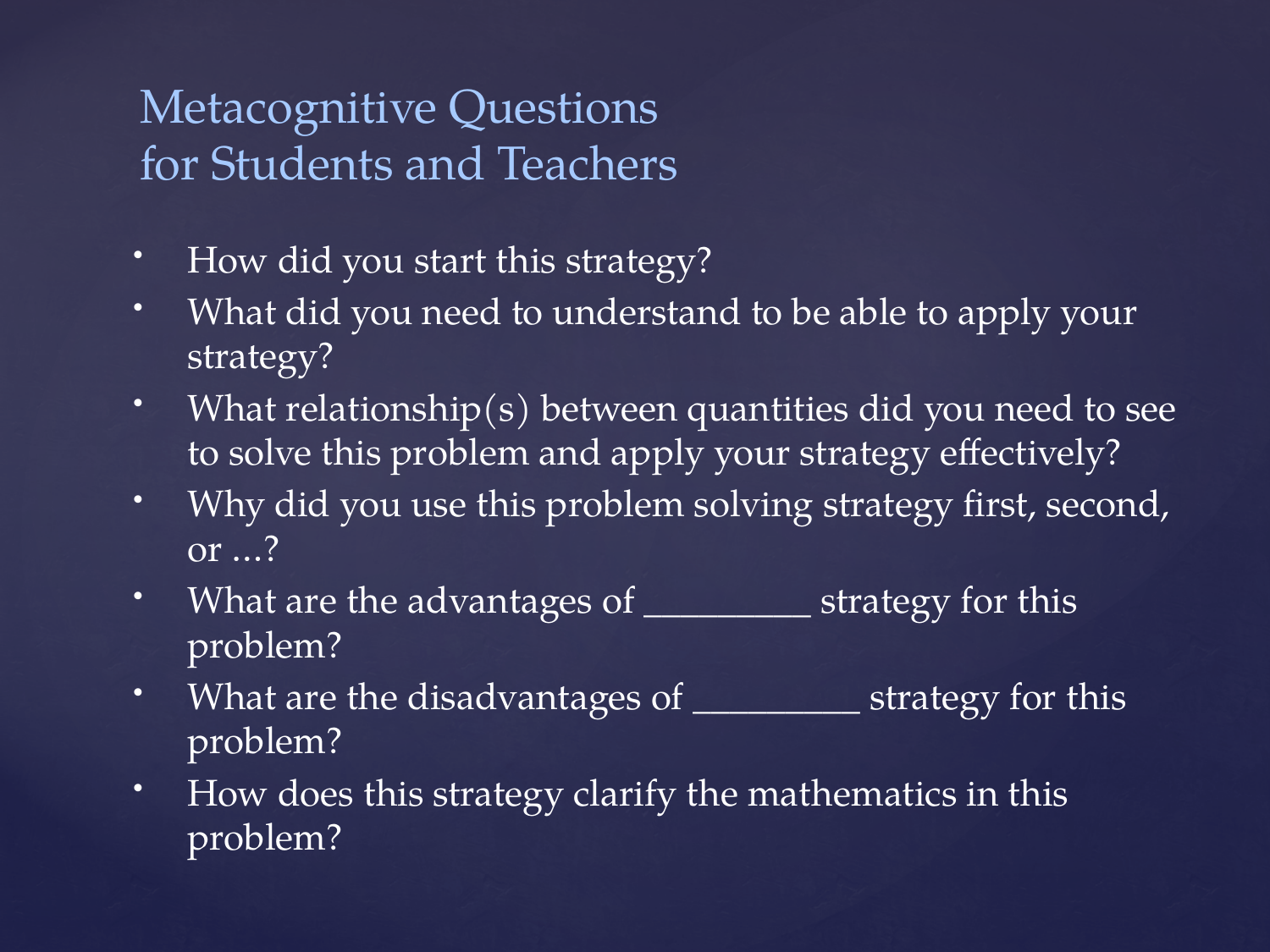

# Metacognitive Questions for Students and Teachers
How did you start this strategy?
What did you need to understand to be able to apply your strategy?
What relationship(s) between quantities did you need to see to solve this problem and apply your strategy effectively?
Why did you use this problem solving strategy first, second, or …?
What are the advantages of _________ strategy for this problem?
What are the disadvantages of _________ strategy for this problem?
How does this strategy clarify the mathematics in this problem?